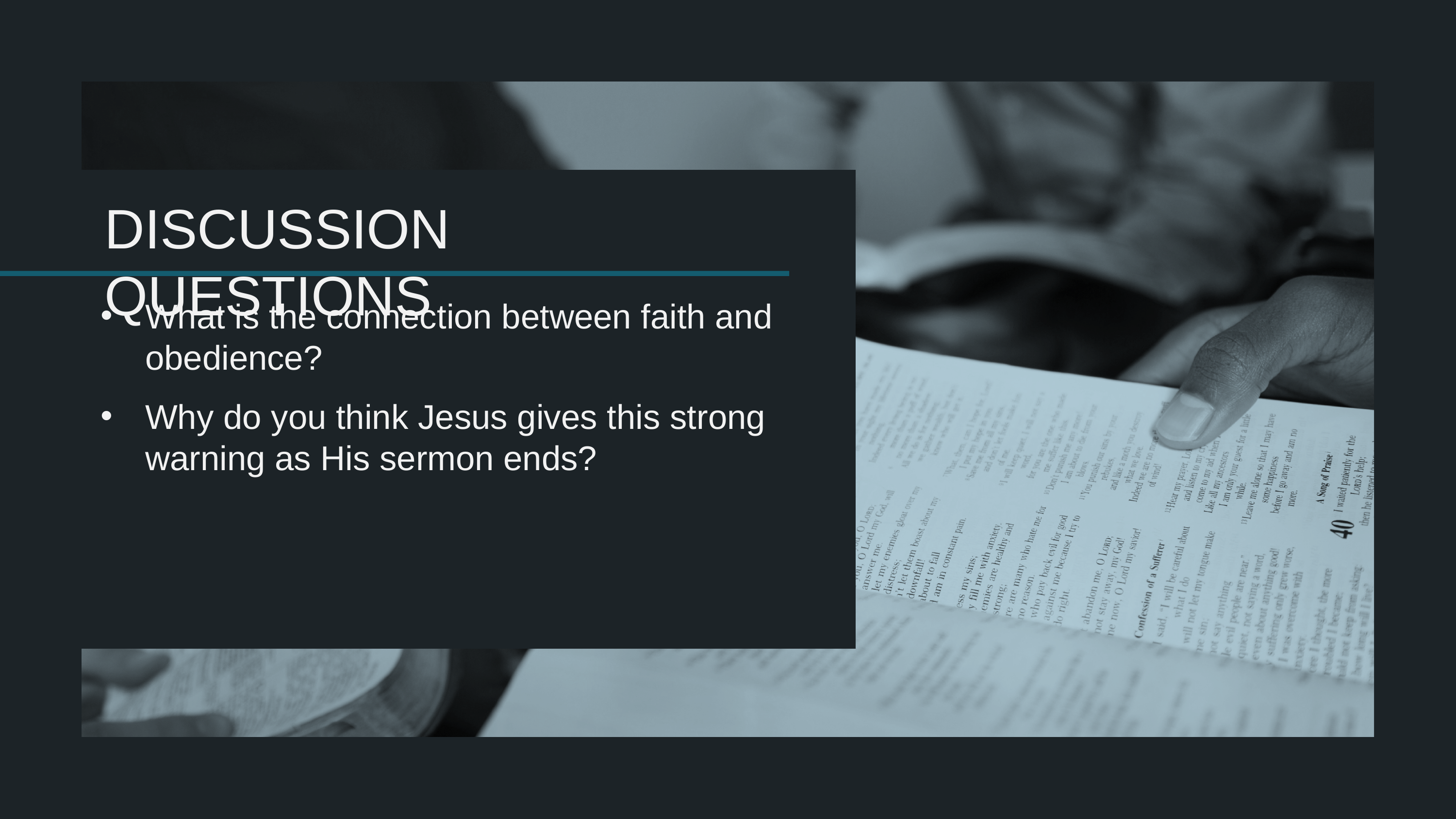

What is the connection between faith and obedience?
Why do you think Jesus gives this strong warning as His sermon ends?